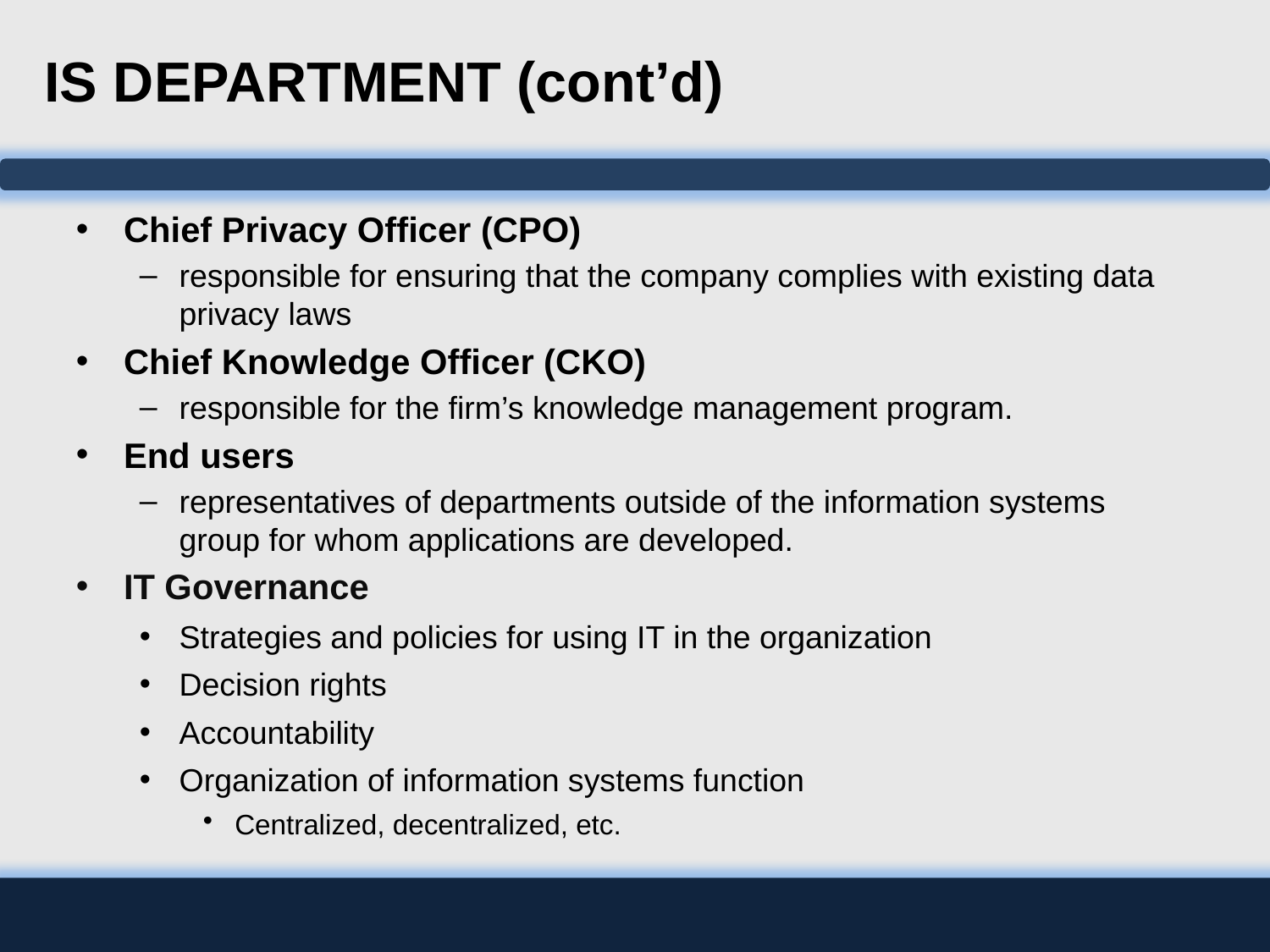

# IS DEPARTMENT (cont’d)
Chief Privacy Officer (CPO)
responsible for ensuring that the company complies with existing data privacy laws
Chief Knowledge Officer (CKO)
responsible for the firm’s knowledge management program.
End users
representatives of departments outside of the information systems group for whom applications are developed.
IT Governance
Strategies and policies for using IT in the organization
Decision rights
Accountability
Organization of information systems function
Centralized, decentralized, etc.